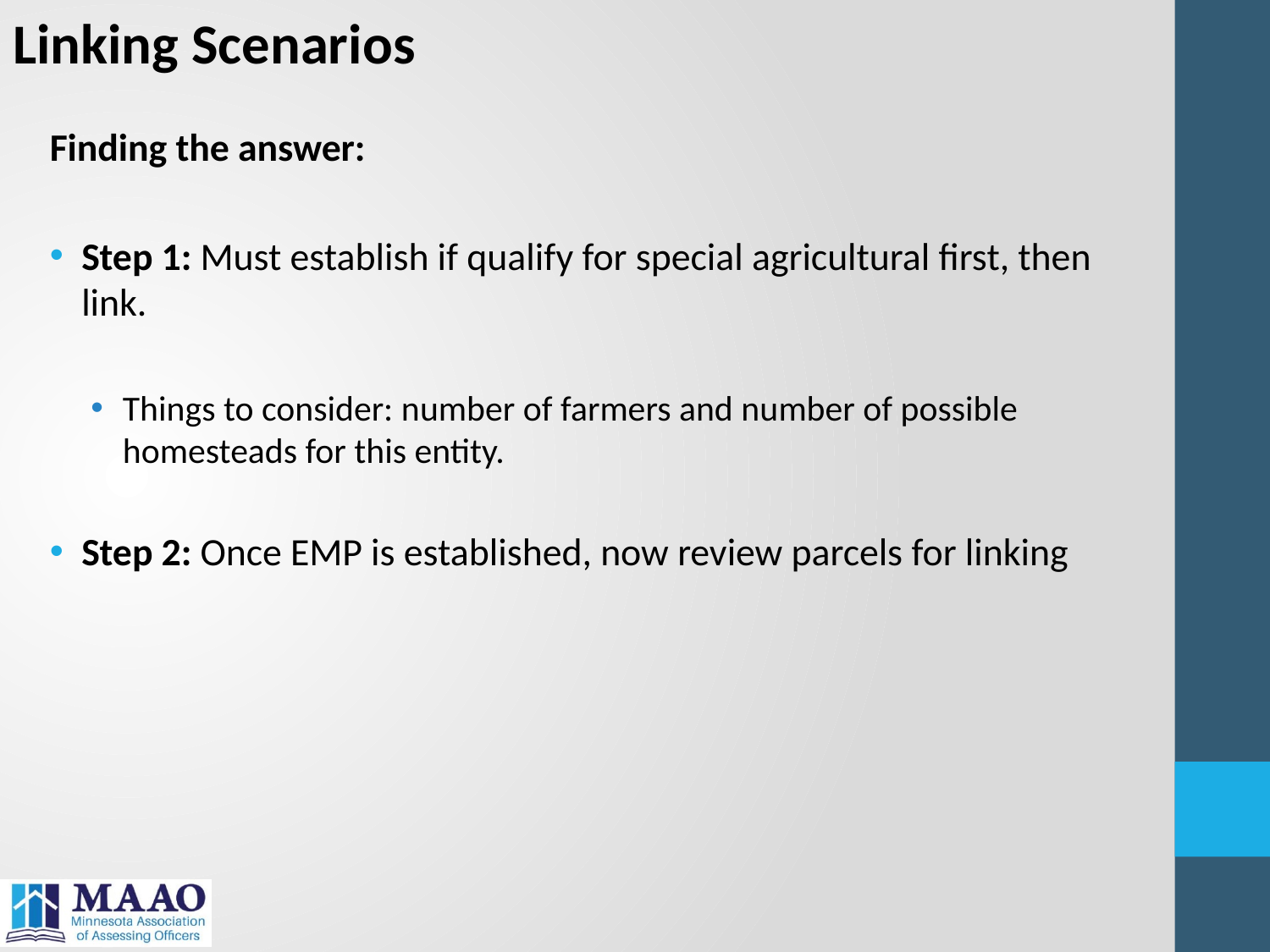

Linking Scenarios
Finding the answer:

Step 1: Must establish if qualify for special agricultural first, then link.

Things to consider: number of farmers and number of possible homesteads for this entity.

Step 2: Once EMP is established, now review parcels for linking